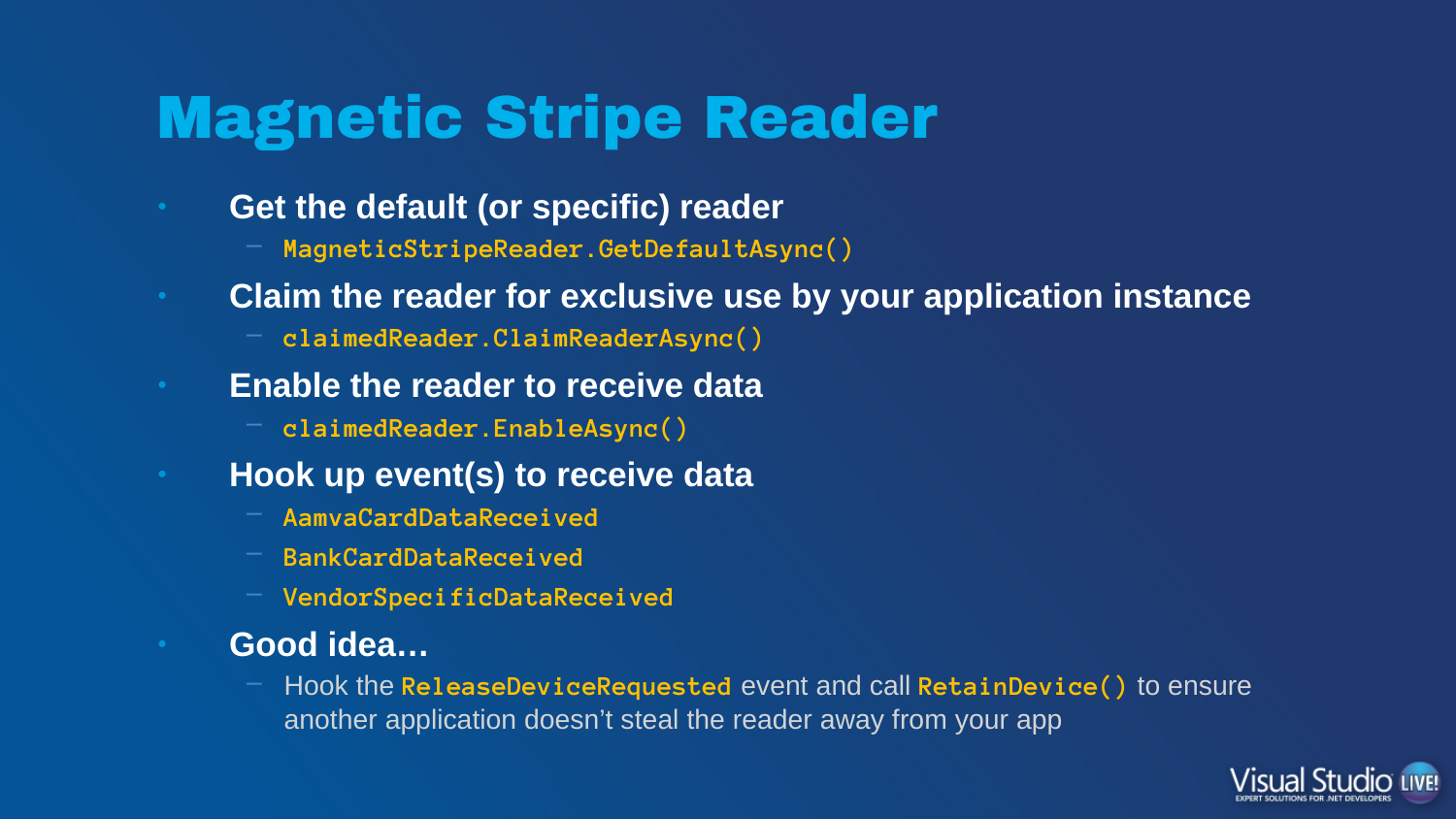

# Magnetic Stripe Reader
Get the default (or specific) reader
MagneticStripeReader.GetDefaultAsync()
Claim the reader for exclusive use by your application instance
claimedReader.ClaimReaderAsync()
Enable the reader to receive data
claimedReader.EnableAsync()
Hook up event(s) to receive data
AamvaCardDataReceived
BankCardDataReceived
VendorSpecificDataReceived
Good idea…
Hook the ReleaseDeviceRequested event and call RetainDevice() to ensure another application doesn’t steal the reader away from your app